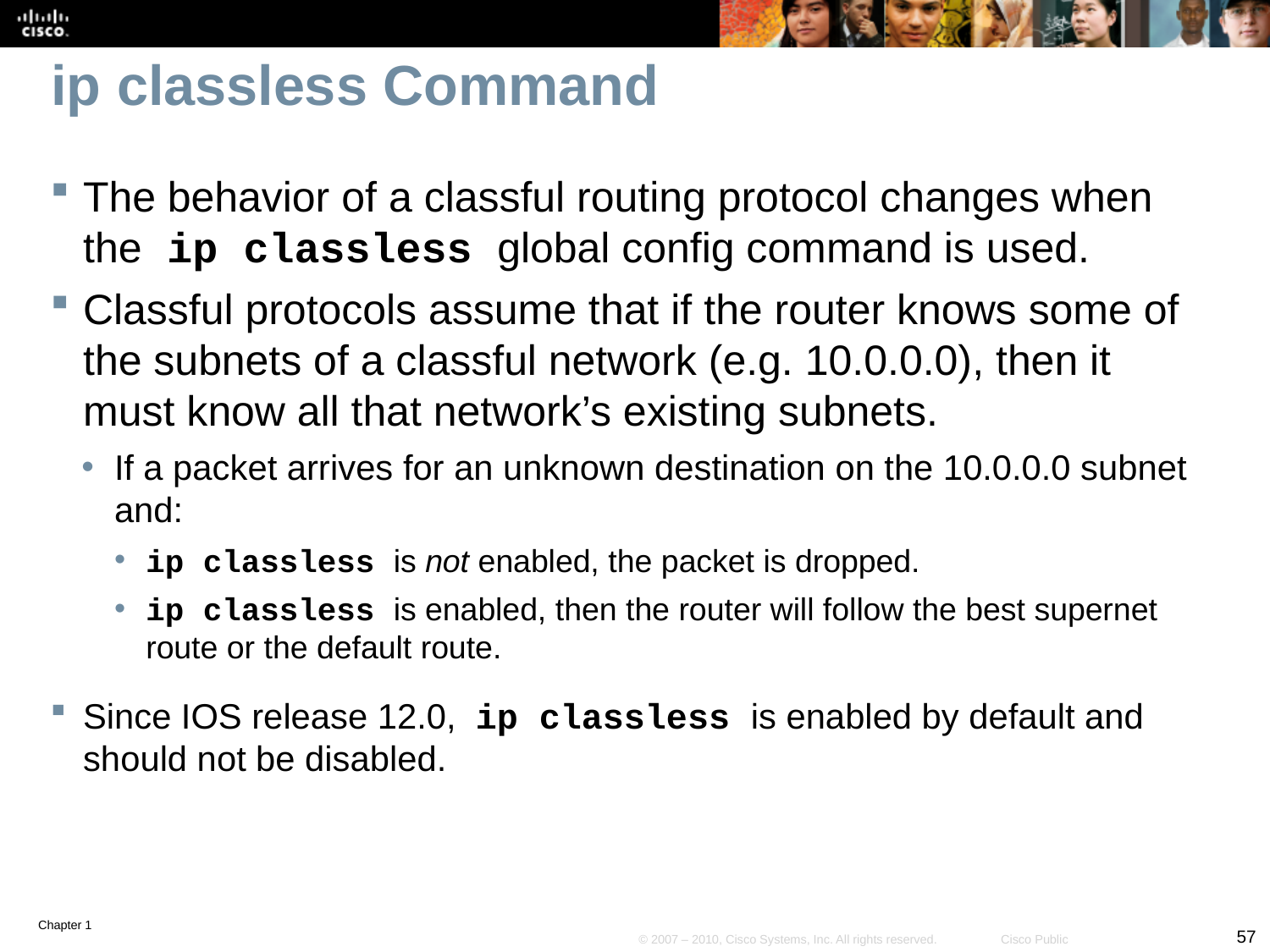

# ip classless Command
The behavior of a classful routing protocol changes when the ip classless global config command is used.
Classful protocols assume that if the router knows some of the subnets of a classful network (e.g. 10.0.0.0), then it must know all that network’s existing subnets.
If a packet arrives for an unknown destination on the 10.0.0.0 subnet and:
ip classless is not enabled, the packet is dropped.
ip classless is enabled, then the router will follow the best supernet route or the default route.
Since IOS release 12.0,  ip classless is enabled by default and should not be disabled.